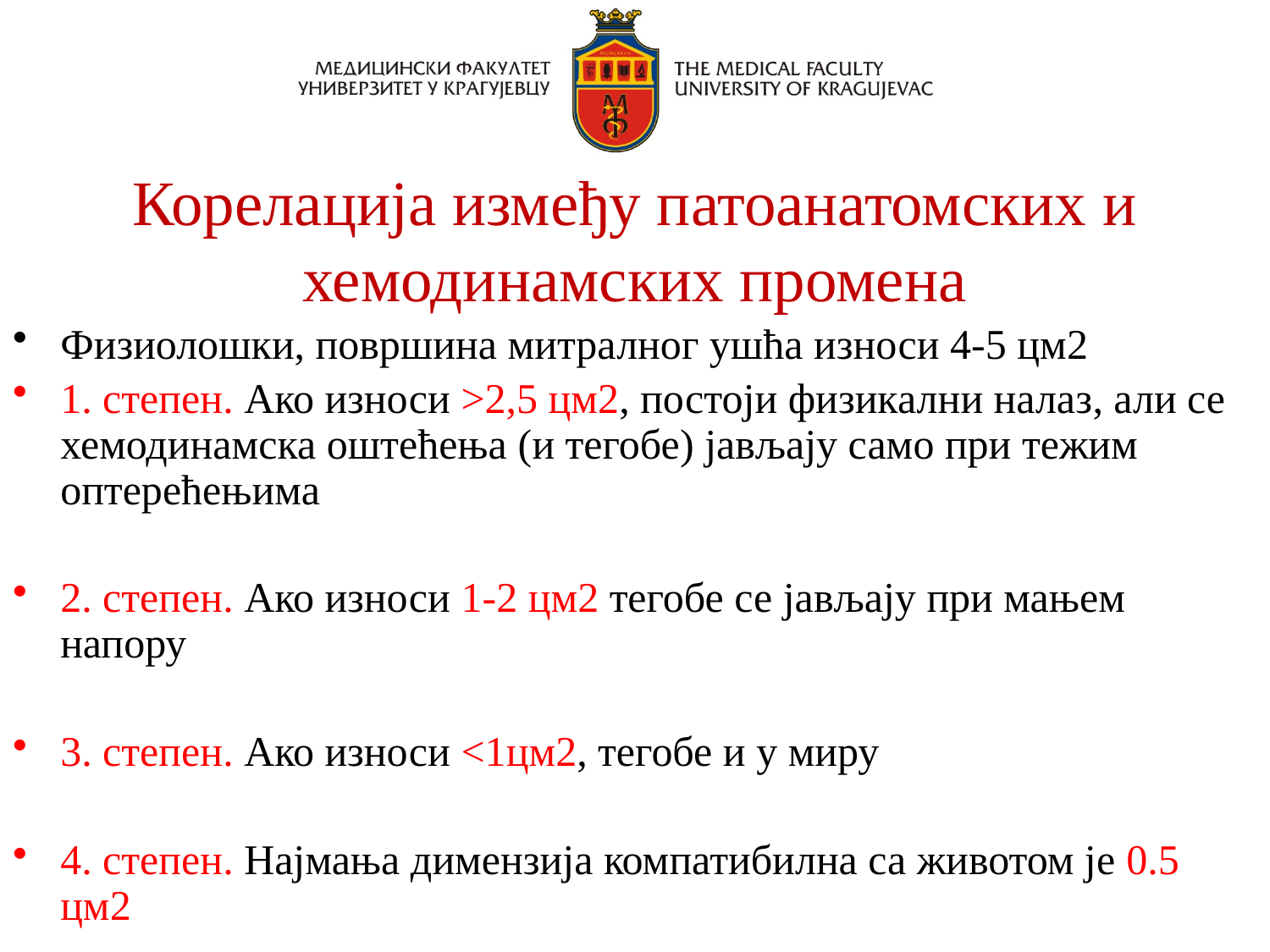

Корелација између патоанатомских и хемодинамских промена
Физиолошки, површина митралног ушћа износи 4-5 цм2
1. степен. Ако износи >2,5 цм2, постоји физикални налаз, али се хемодинамска оштећења (и тегобе) јављају само при тежим оптерећењима

2. степен. Ако износи 1-2 цм2 тегобе се јављају при мањем напору

3. степен. Ако износи <1цм2, тегобе и у миру

4. степен. Најмања димензија компатибилна са животом је 0.5 цм2